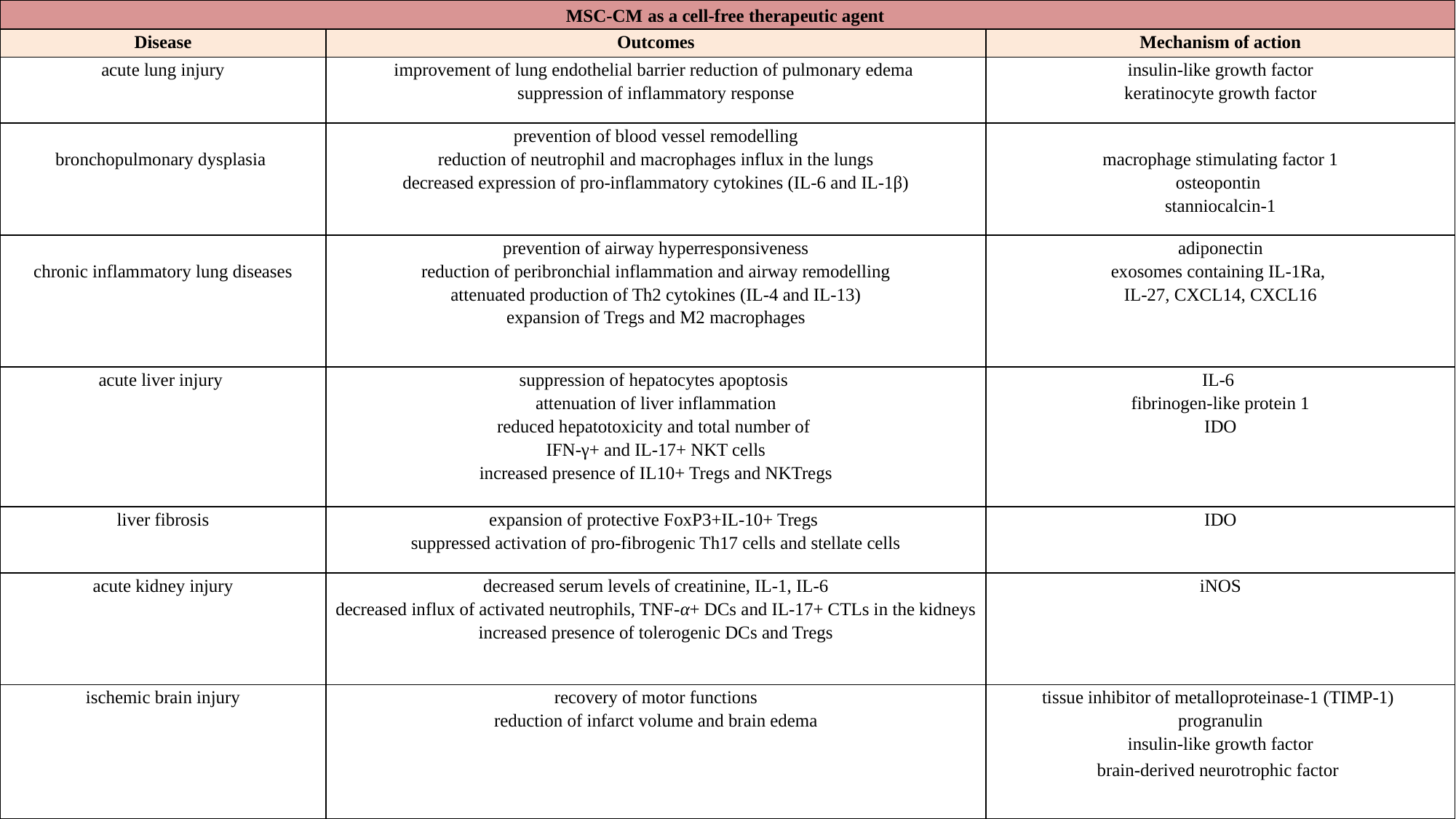

| MSC-CM as a cell-free therapeutic agent |  |  |
| --- | --- | --- |
| Disease | Outcomes | Mechanism of action |
| acute lung injury | improvement of lung endothelial barrier reduction of pulmonary edema suppression of inflammatory response | insulin-like growth factor keratinocyte growth factor |
| bronchopulmonary dysplasia | prevention of blood vessel remodelling reduction of neutrophil and macrophages influx in the lungs decreased expression of pro-inflammatory cytokines (IL-6 and IL-1β) | macrophage stimulating factor 1 osteopontin stanniocalcin-1 |
| chronic inflammatory lung diseases | prevention of airway hyperresponsiveness reduction of peribronchial inflammation and airway remodelling attenuated production of Th2 cytokines (IL-4 and IL-13) expansion of Tregs and M2 macrophages | adiponectin exosomes containing IL-1Ra, IL-27, CXCL14, CXCL16 |
| acute liver injury | suppression of hepatocytes apoptosis attenuation of liver inflammation reduced hepatotoxicity and total number of IFN-γ+ and IL-17+ NKT cells increased presence of IL10+ Tregs and NKTregs | IL-6 fibrinogen-like protein 1 IDO |
| liver fibrosis | expansion of protective FoxP3+IL-10+ Tregs suppressed activation of pro-fibrogenic Th17 cells and stellate cells | IDO |
| acute kidney injury | decreased serum levels of creatinine, IL-1, IL-6 decreased influx of activated neutrophils, TNF-α+ DCs and IL-17+ CTLs in the kidneys increased presence of tolerogenic DCs and Tregs | iNOS |
| ischemic brain injury | recovery of motor functions reduction of infarct volume and brain edema | tissue inhibitor of metalloproteinase-1 (TIMP-1) progranulin insulin-like growth factor brain-derived neurotrophic factor |